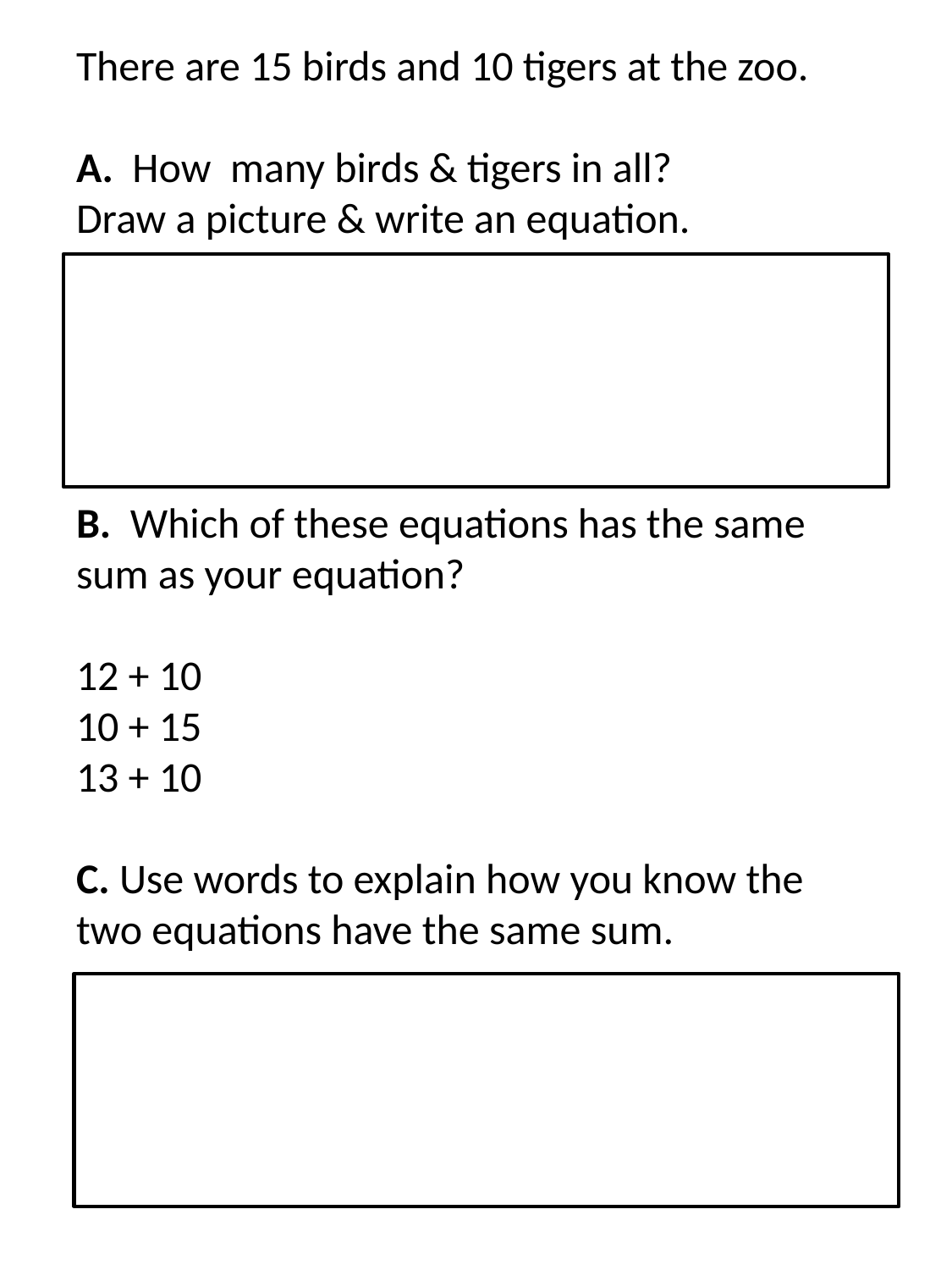

# There are 15 birds and 10 tigers at the zoo. A.  How  many birds & tigers in all? Draw a picture & write an equation. B.  Which of these equations has the same sum as your equation? 12 + 10 10 + 15 13 + 10 C. Use words to explain how you know the two equations have the same sum.